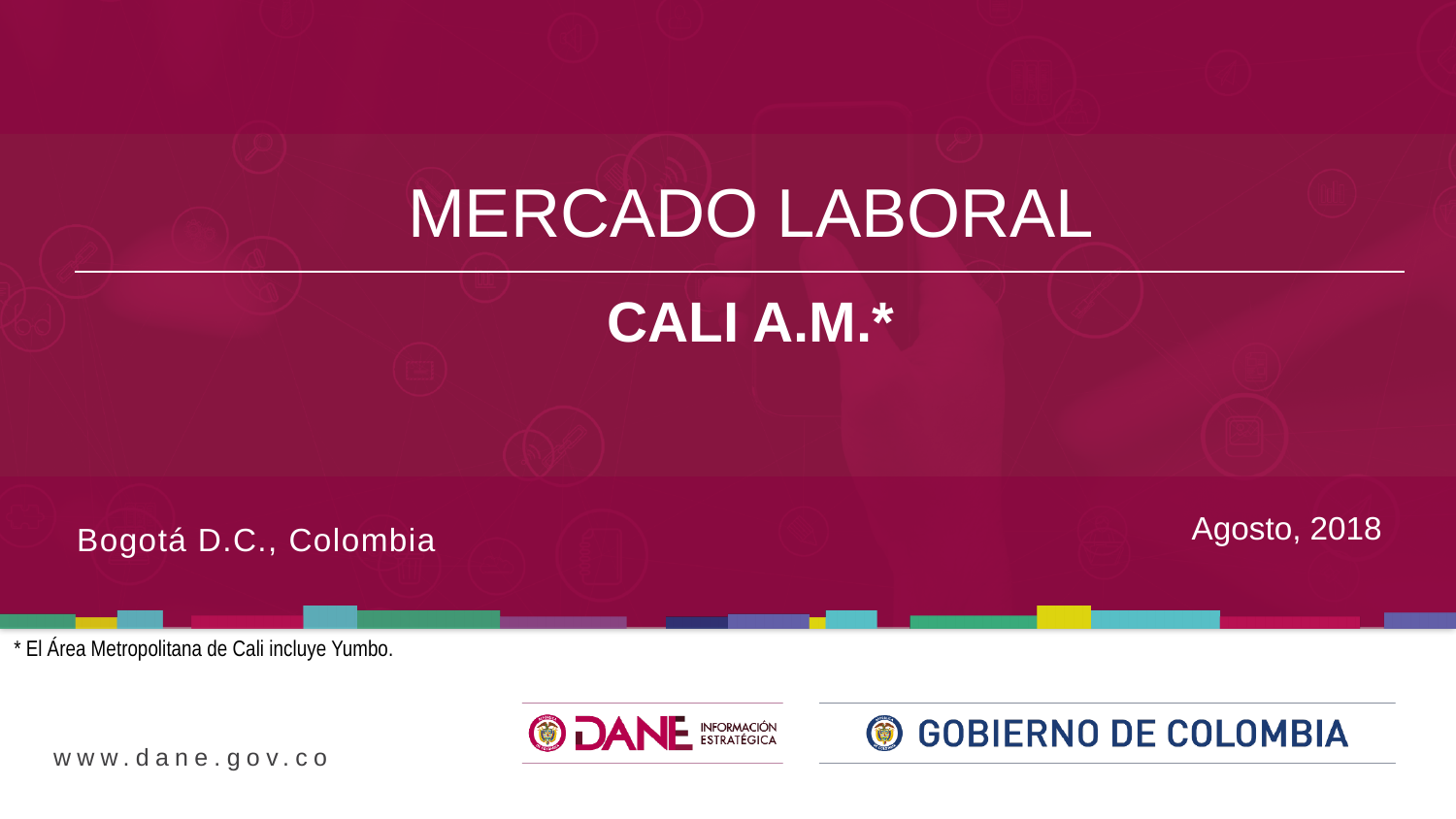

MERCADO LABORAL
CALI A.M.*
Agosto, 2018
Bogotá D.C., Colombia
* El Área Metropolitana de Cali incluye Yumbo.